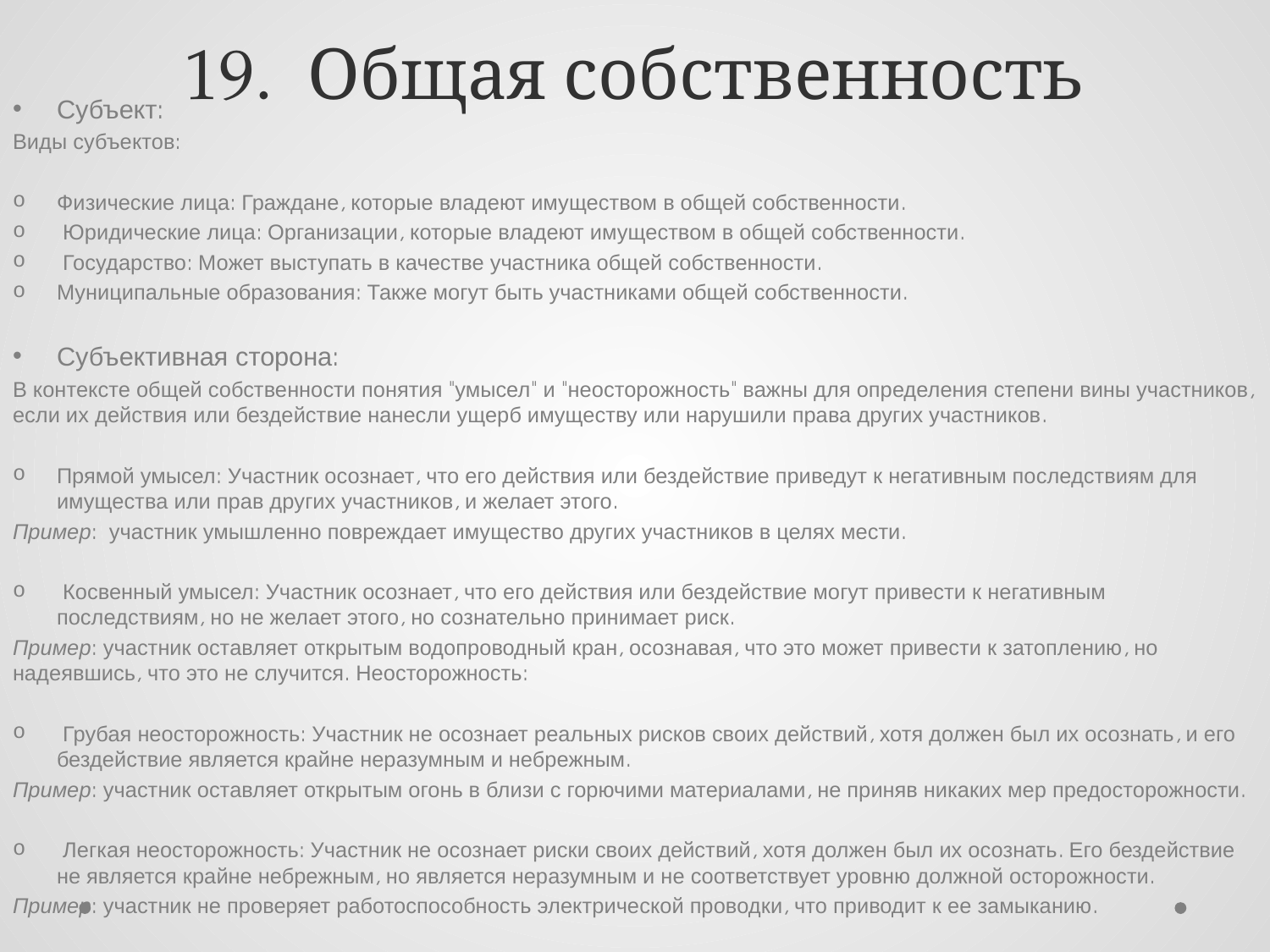

# 19.  Общая собственность
Субъект:
Виды субъектов:

Физические лица: Граждане, которые владеют имуществом в общей собственности.
 Юридические лица: Организации, которые владеют имуществом в общей собственности.
 Государство: Может выступать в качестве участника общей собственности.
Муниципальные образования: Также могут быть участниками общей собственности.

Субъективная сторона:
В контексте общей собственности понятия "умысел" и "неосторожность" важны для определения степени вины участников, если их действия или бездействие нанесли ущерб имуществу или нарушили права других участников.

Прямой умысел: Участник осознает, что его действия или бездействие приведут к негативным последствиям для имущества или прав других участников, и желает этого.
Пример:  участник умышленно повреждает имущество других участников в целях мести.

 Косвенный умысел: Участник осознает, что его действия или бездействие могут привести к негативным последствиям, но не желает этого, но сознательно принимает риск.
Пример: участник оставляет открытым водопроводный кран, осознавая, что это может привести к затоплению, но надеявшись, что это не случится. Неосторожность:

 Грубая неосторожность: Участник не осознает реальных рисков своих действий, хотя должен был их осознать, и его бездействие является крайне неразумным и небрежным.
Пример: участник оставляет открытым огонь в близи с горючими материалами, не приняв никаких мер предосторожности.

 Легкая неосторожность: Участник не осознает риски своих действий, хотя должен был их осознать. Его бездействие не является крайне небрежным, но является неразумным и не соответствует уровню должной осторожности.
Пример: участник не проверяет работоспособность электрической проводки, что приводит к ее замыканию.